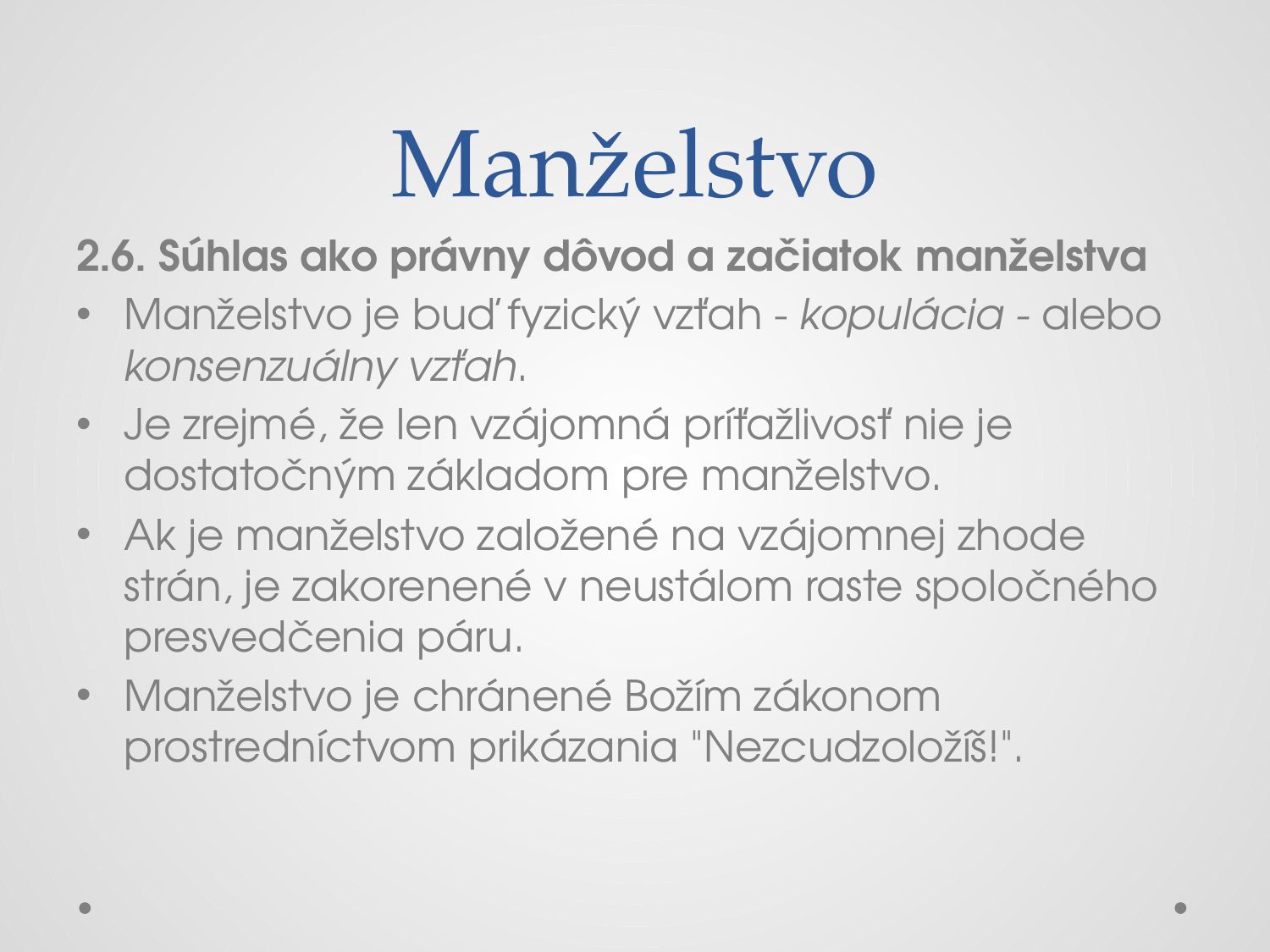

# Manželstvo
2.6. Súhlas ako právny dôvod a začiatok manželstva
Manželstvo je buď fyzický vzťah - kopulácia - alebo konsenzuálny vzťah.
Je zrejmé, že len vzájomná príťažlivosť nie je dostatočným základom pre manželstvo.
Ak je manželstvo založené na vzájomnej zhode strán, je zakorenené v neustálom raste spoločného presvedčenia páru.
Manželstvo je chránené Božím zákonom prostredníctvom prikázania "Nezcudzoložíš!".